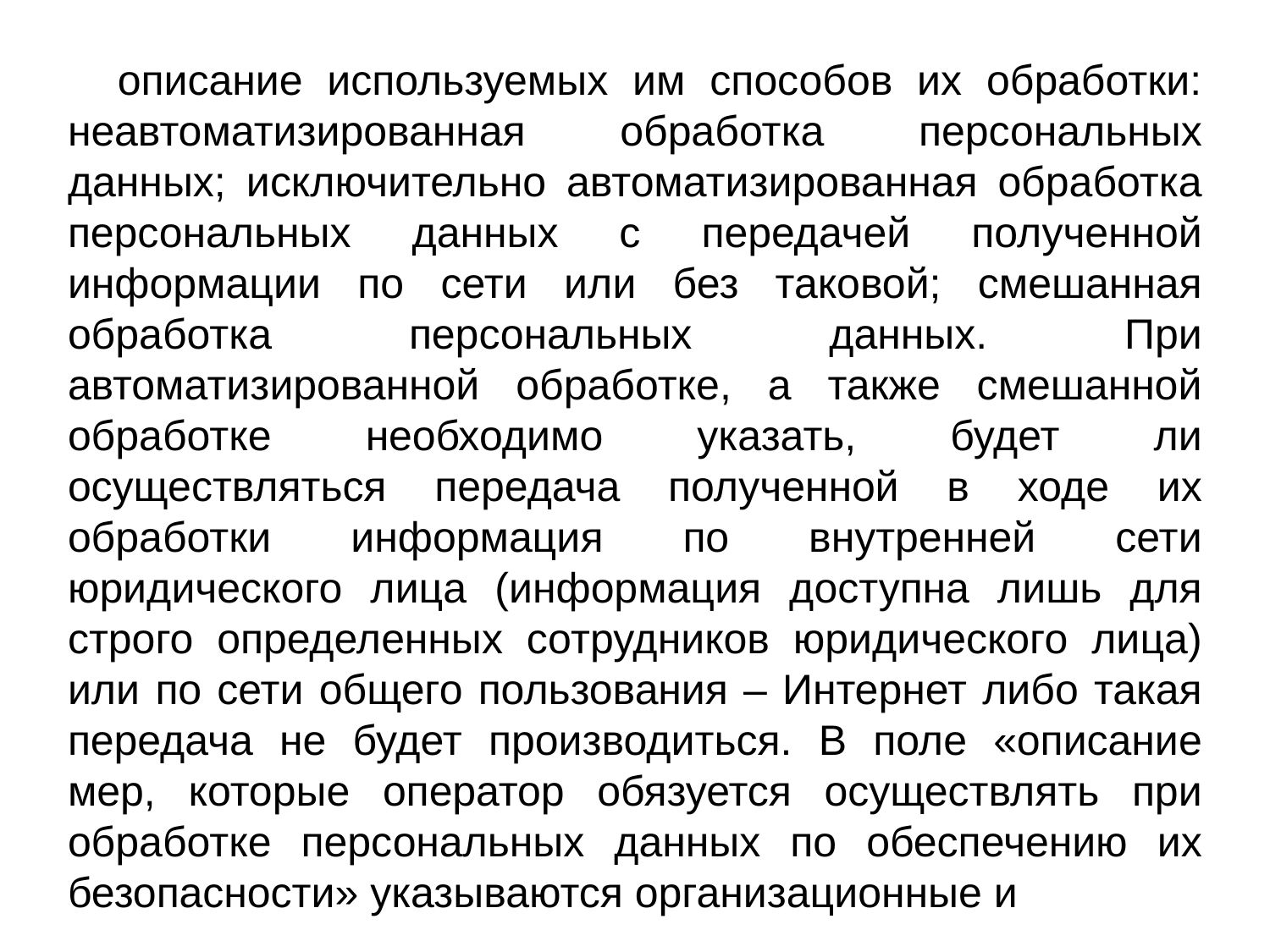

описание используемых им способов их обработки: неавтоматизированная обработка персональных данных; исключительно автоматизированная обработка персональных данных с передачей полученной информации по сети или без таковой; смешанная обработка персональных данных. При автоматизированной обработке, а также смешанной обработке необходимо указать, будет ли осуществляться передача полученной в ходе их обработки информация по внутренней сети юридического лица (информация доступна лишь для строго определенных сотрудников юридического лица) или по сети общего пользования – Интернет либо такая передача не будет производиться. В поле «описание мер, которые оператор обязуется осуществлять при обработке персональных данных по обеспечению их безопасности» указываются организационные и